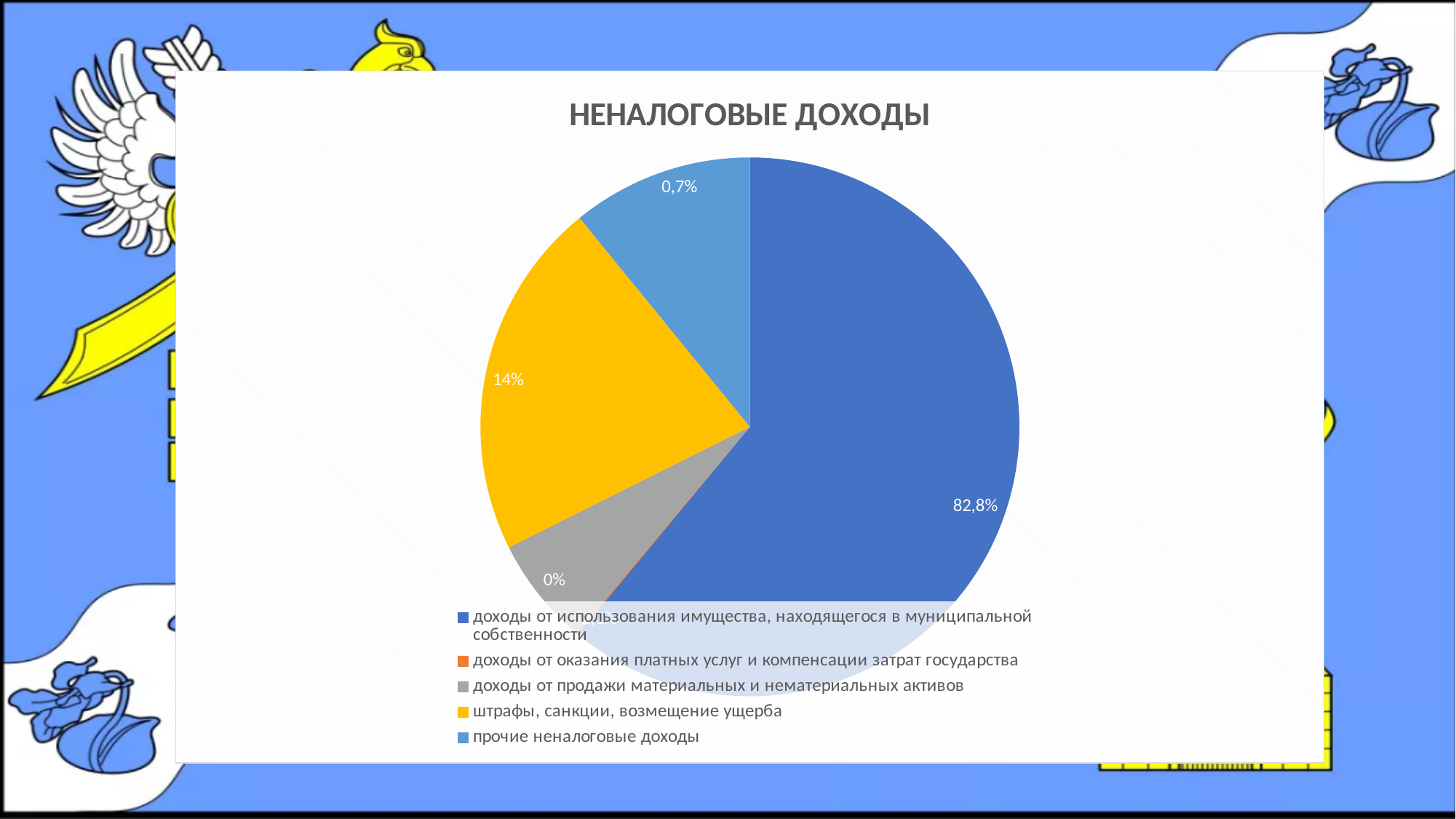

### Chart: НЕНАЛОГОВЫЕ ДОХОДЫ

| Category | Продажи |
|---|---|
| доходы от использования имущества, находящегося в муниципальной собственности | 1004.4 |
| доходы от оказания платных услуг и компенсации затрат государства | 1.5 |
| доходы от продажи материальных и нематериальных активов | 107.0 |
| штрафы, санкции, возмещение ущерба | 354.1 |
| прочие неналоговые доходы  | 179.1 |